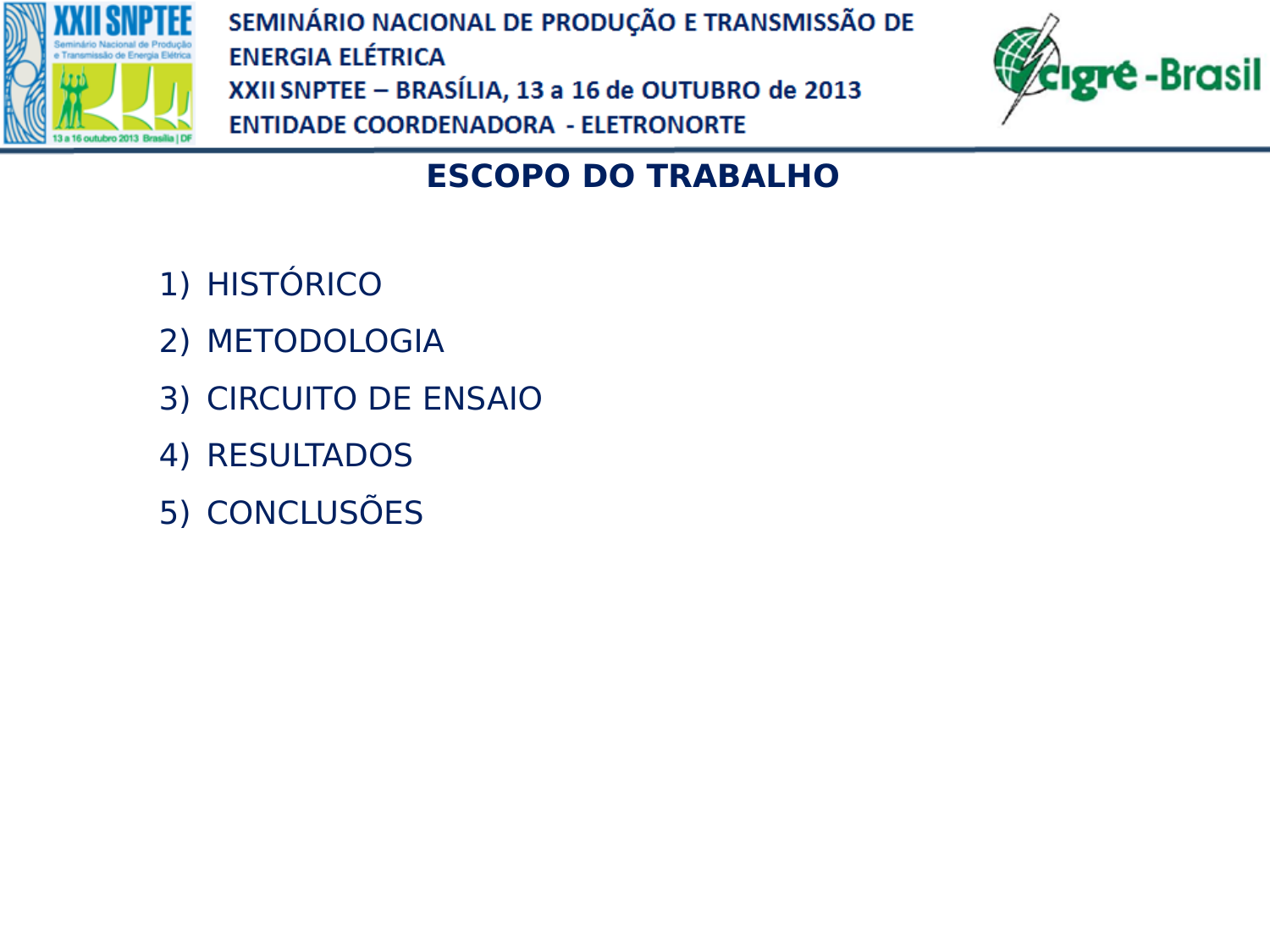

ESCOPO DO TRABALHO
HISTÓRICO
METODOLOGIA
CIRCUITO DE ENSAIO
RESULTADOS
CONCLUSÕES